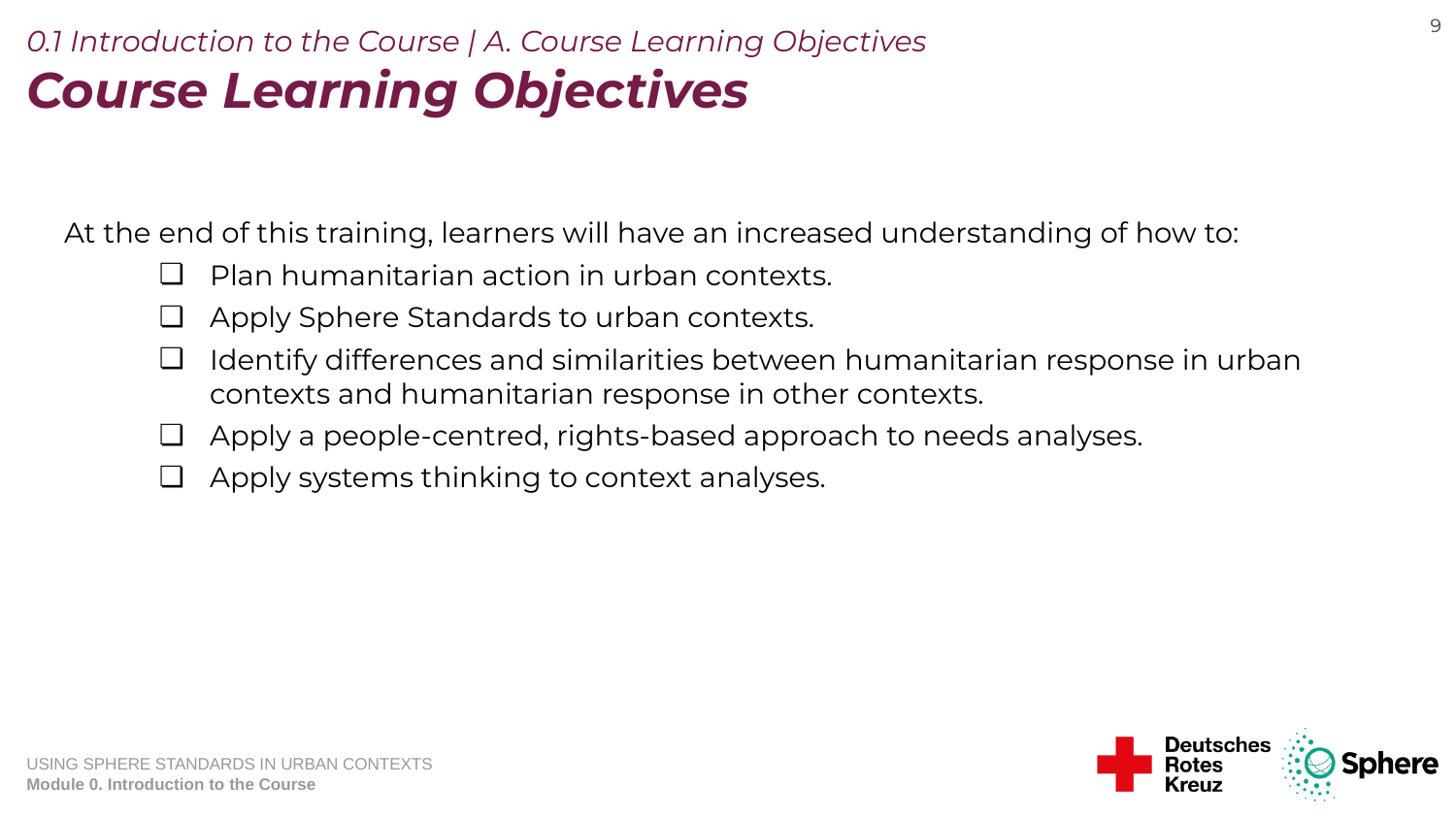

9
9
# 0.1 Introduction to the Course | A. Course Learning Objectives Course Learning Objectives
At the end of this training, learners will have an increased understanding of how to:
Plan humanitarian action in urban contexts.
Apply Sphere Standards to urban contexts.
Identify differences and similarities between humanitarian response in urban contexts and humanitarian response in other contexts.
Apply a people-centred, rights-based approach to needs analyses.
Apply systems thinking to context analyses.
USING SPHERE STANDARDS IN URBAN CONTEXTS
Module 0. Introduction to the Course